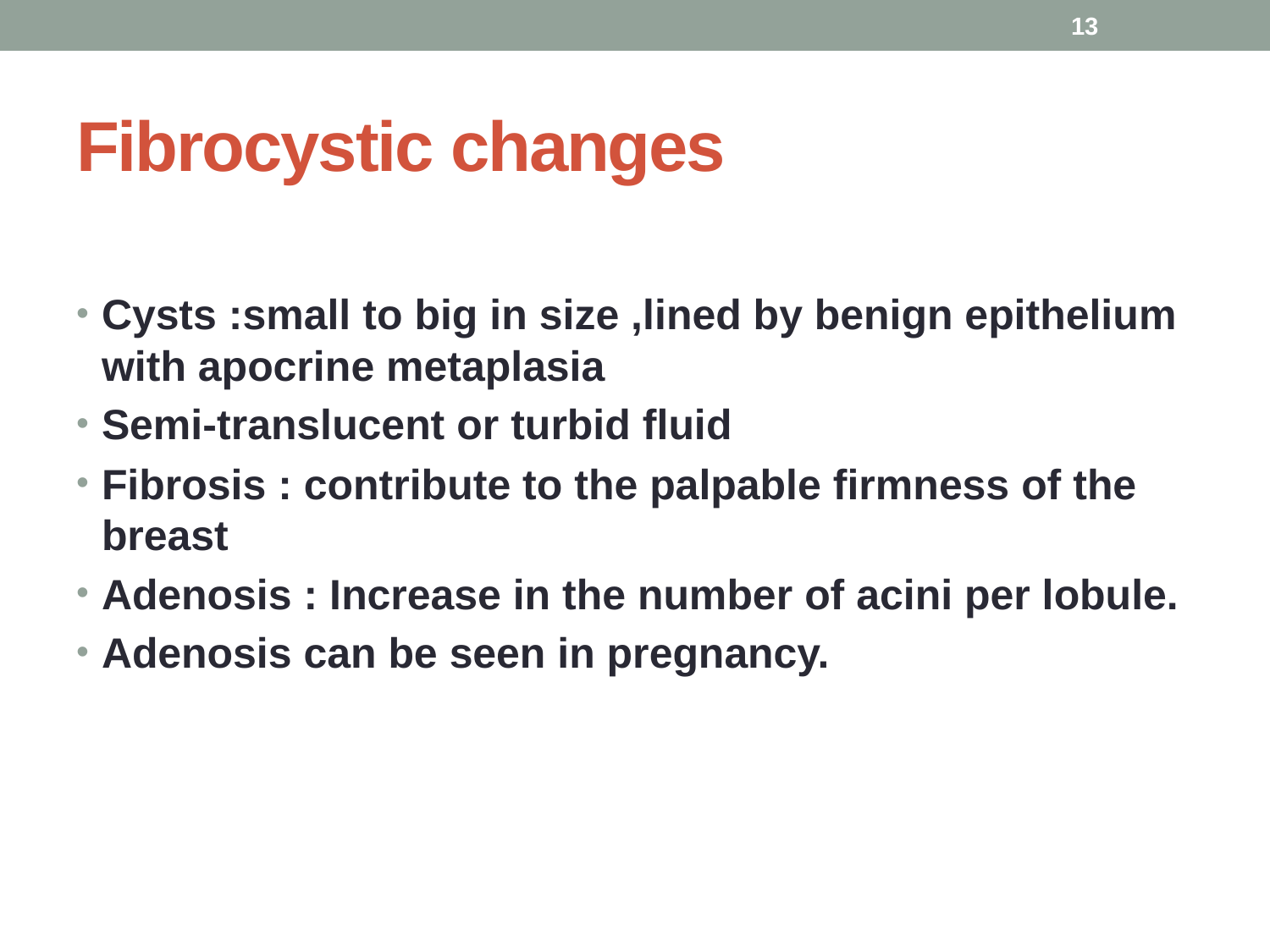

13
# Fibrocystic changes

Cysts :small to big in size ,lined by benign epithelium with apocrine metaplasia
Semi-translucent or turbid fluid
Fibrosis : contribute to the palpable firmness of the breast
Adenosis : Increase in the number of acini per lobule.
Adenosis can be seen in pregnancy.